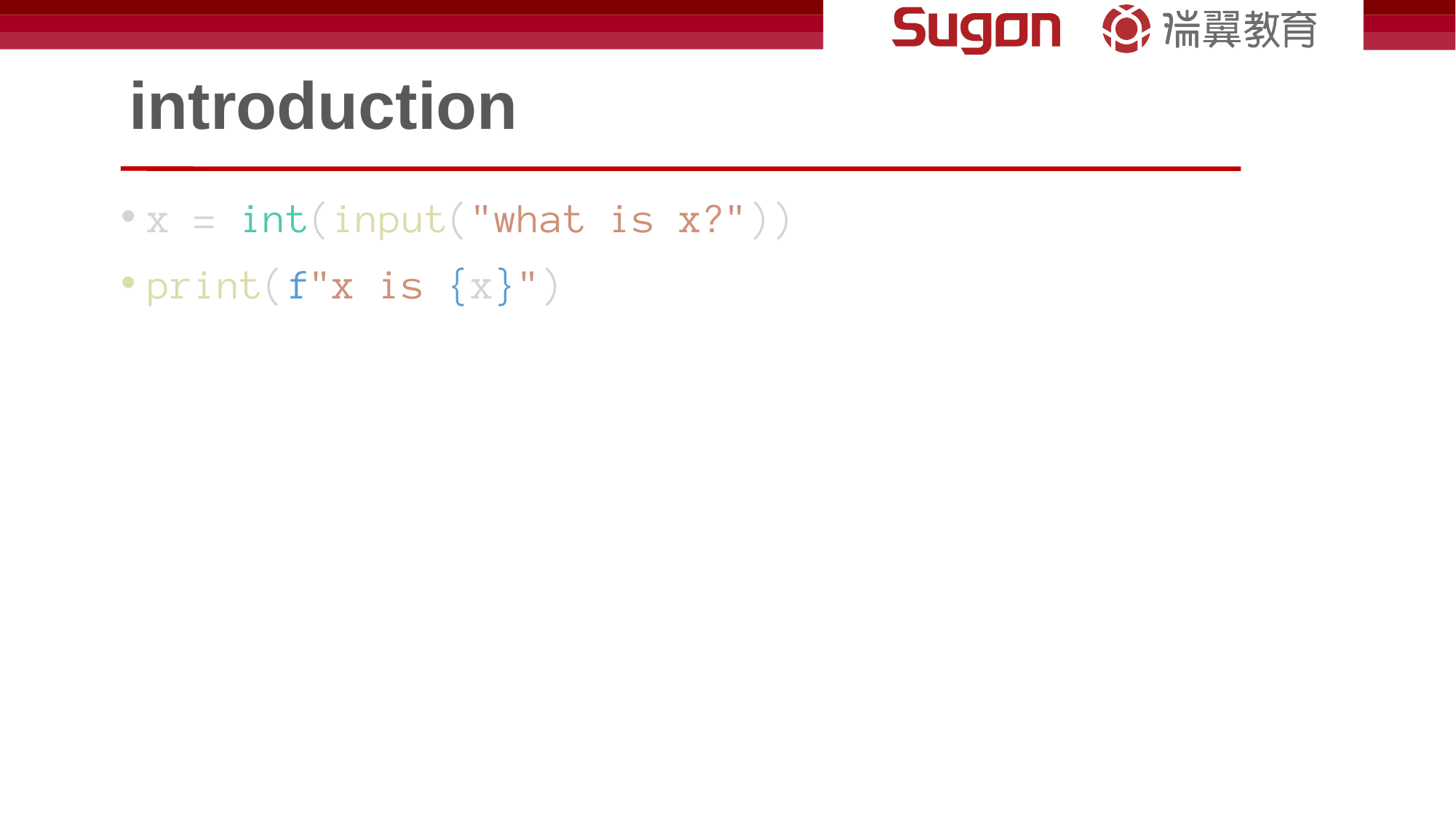

# introduction
x = int(input("what is x?"))
print(f"x is {x}")